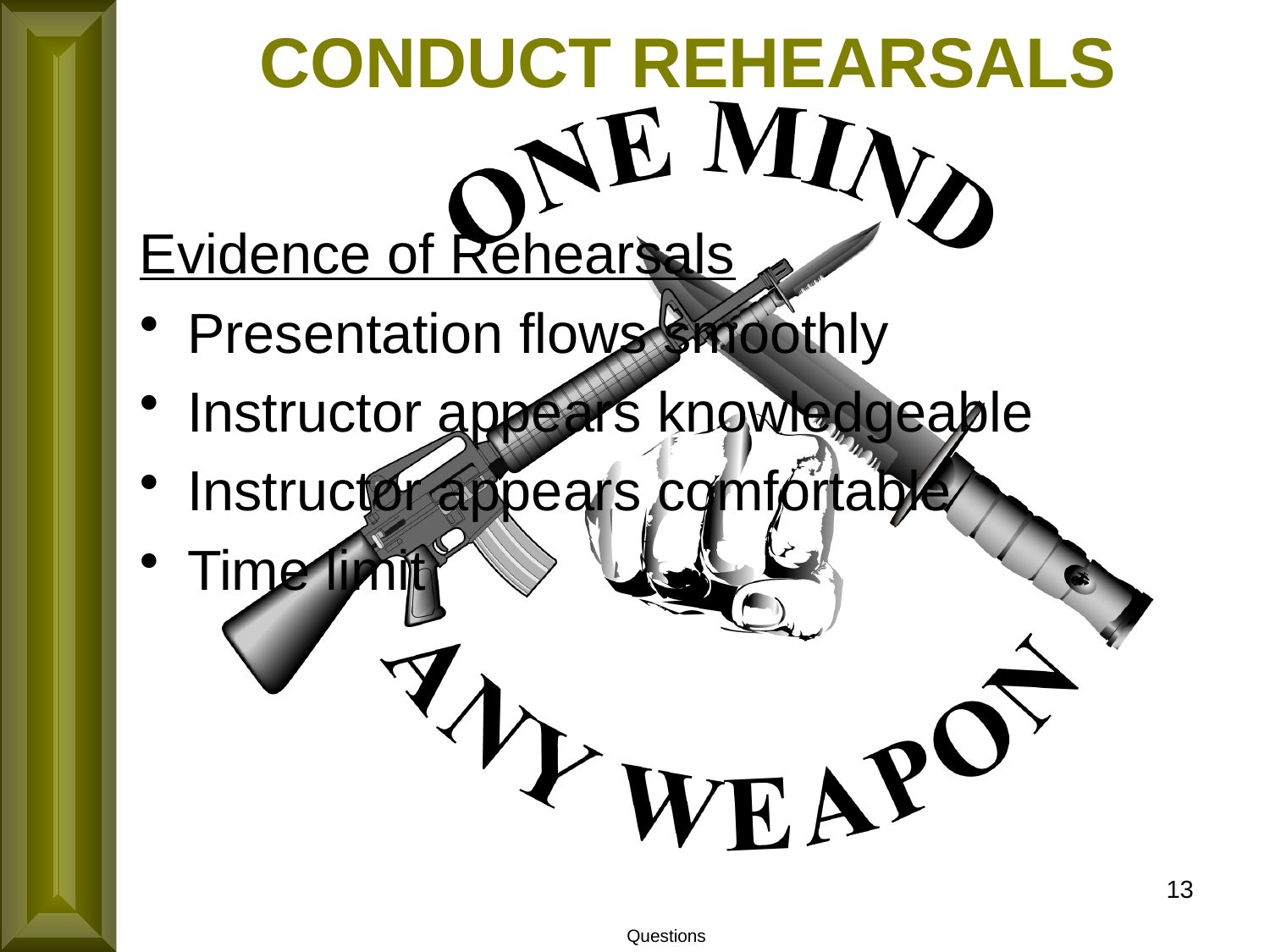

CONDUCT REHEARSALS
Evidence of Rehearsals
Presentation flows smoothly
Instructor appears knowledgeable
Instructor appears comfortable
Time limit
13
Questions